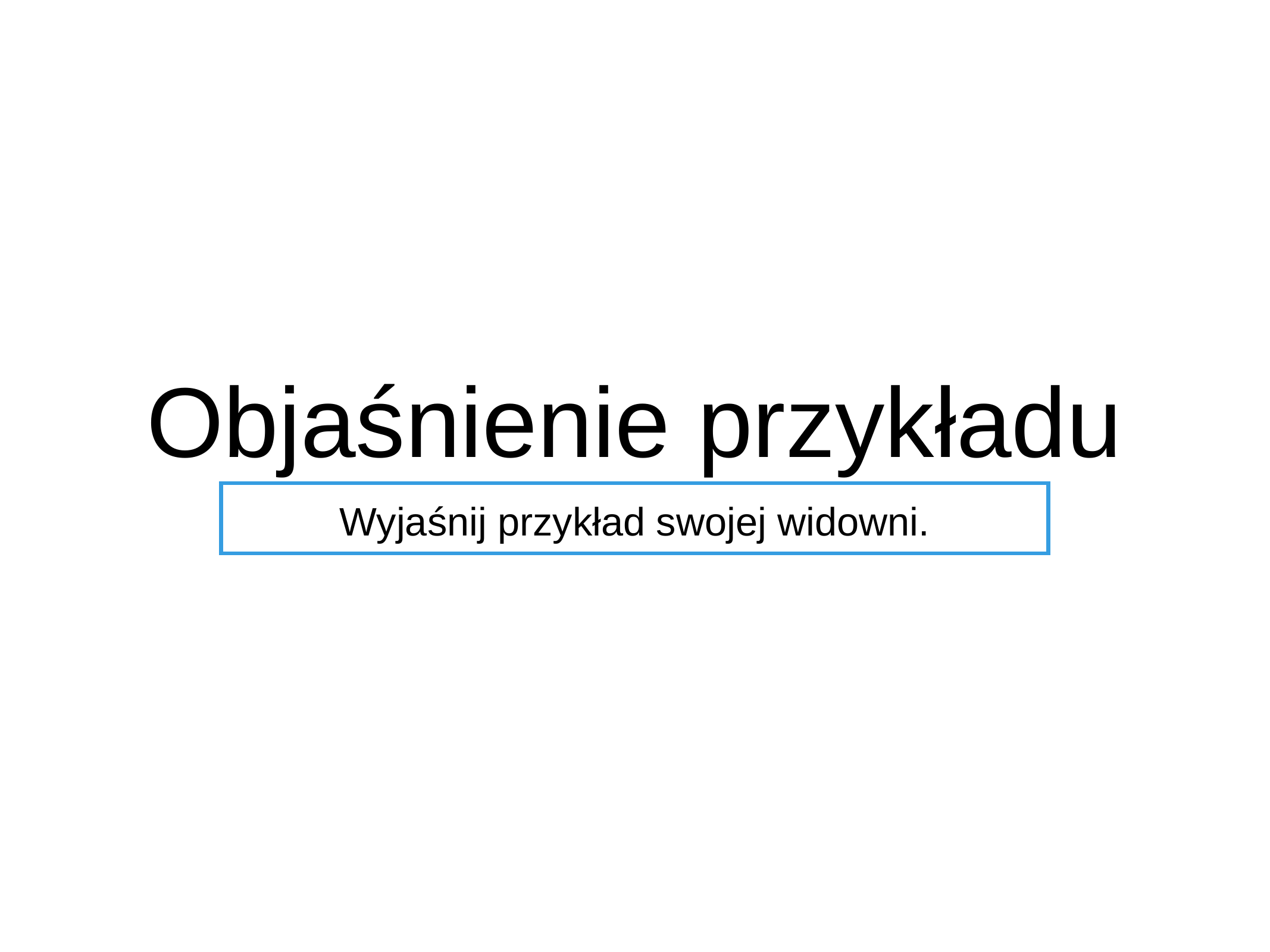

# Objaśnienie przykładu

Wyjaśnij przykład swojej widowni.